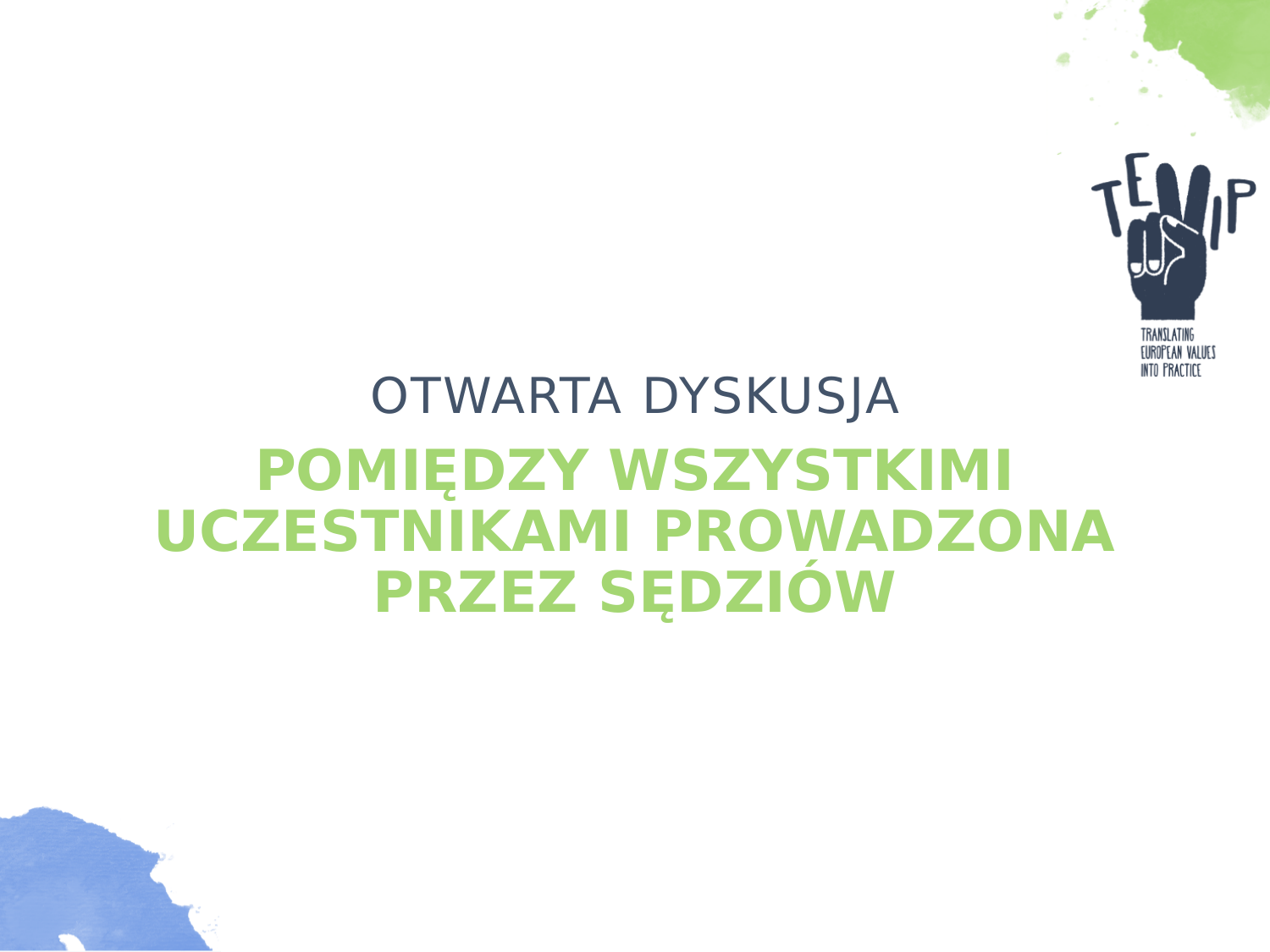

OTWARTA DYSKUSJA
POMIĘDZY WSZYSTKIMI UCZESTNIKAMI PROWADZONA PRZEZ SĘDZIÓW